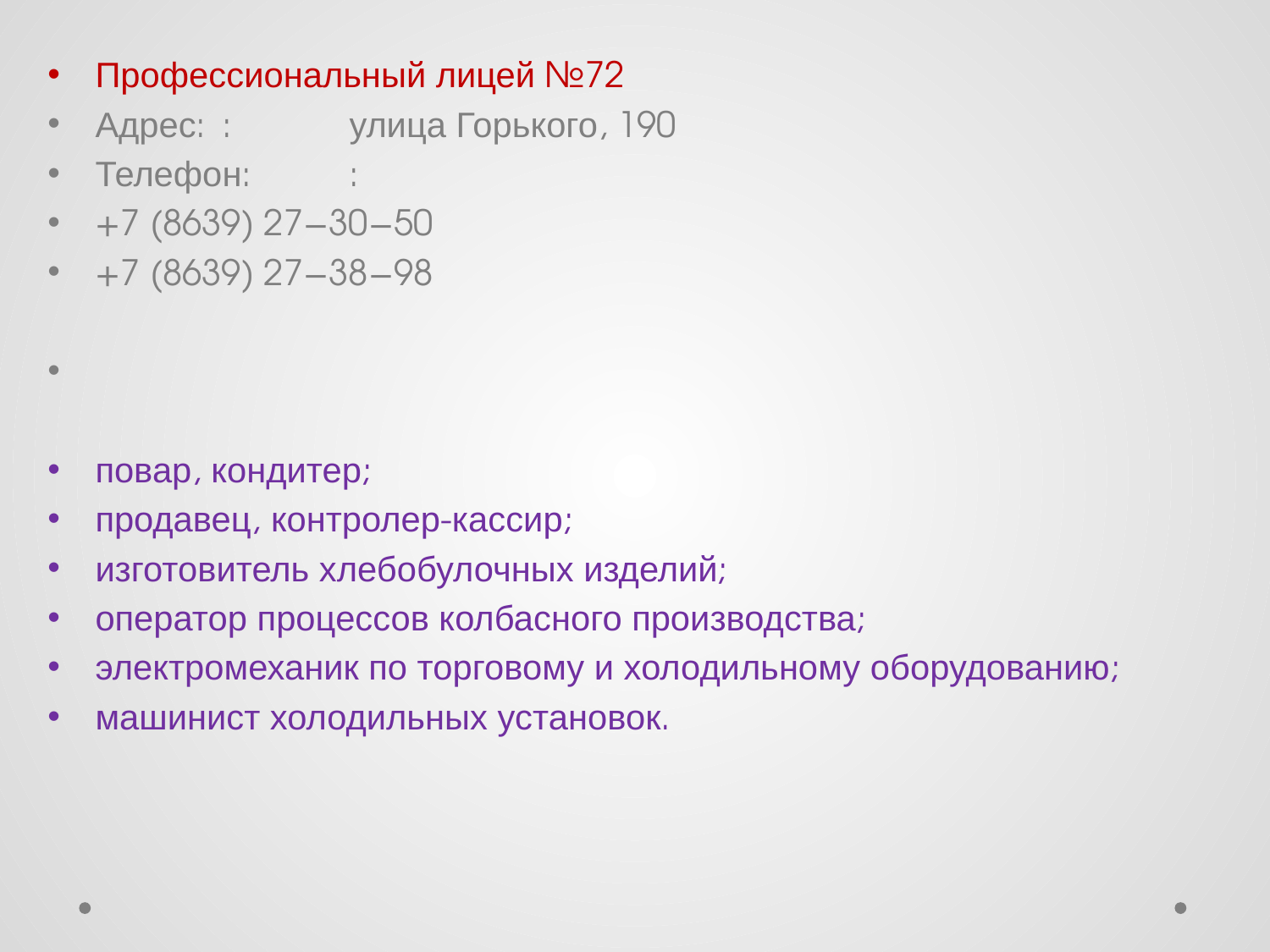

Профессиональный лицей №72
Адрес:	:	улица Горького, 190
Телефон:	:
+7 (8639) 27−30−50
+7 (8639) 27−38−98

повар, кондитер;
продавец, контролер-кассир;
изготовитель хлебобулочных изделий;
оператор процессов колбасного производства;
электромеханик по торговому и холодильному оборудованию;
машинист холодильных установок.